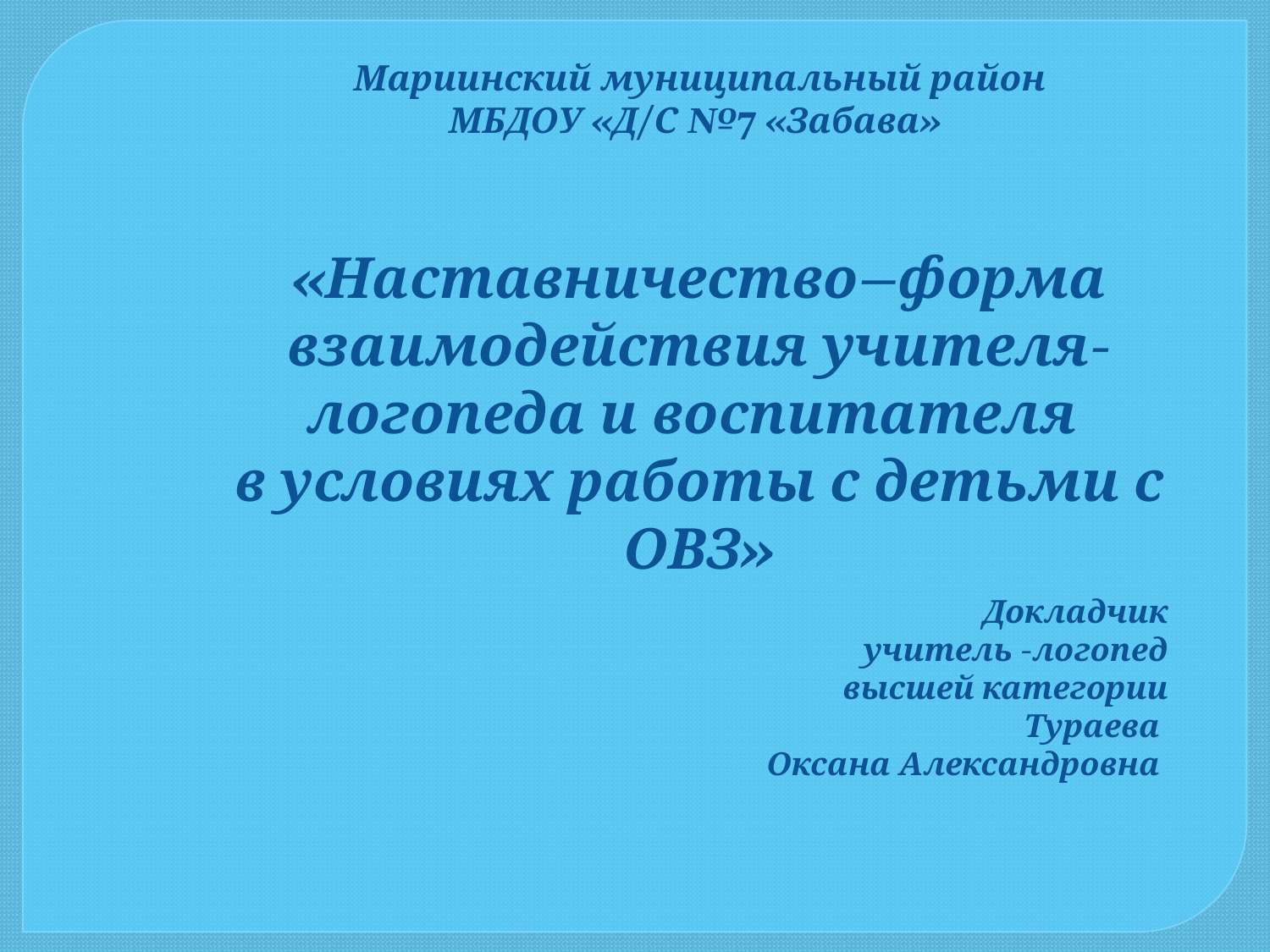

Мариинский муниципальный район
МБДОУ «Д/С №7 «Забава»

«Наставничество–форма взаимодействия учителя- логопеда и воспитателя
в условиях работы с детьми с ОВЗ»
 Докладчик
 учитель -логопед высшей категории Тураева
Оксана Александровна